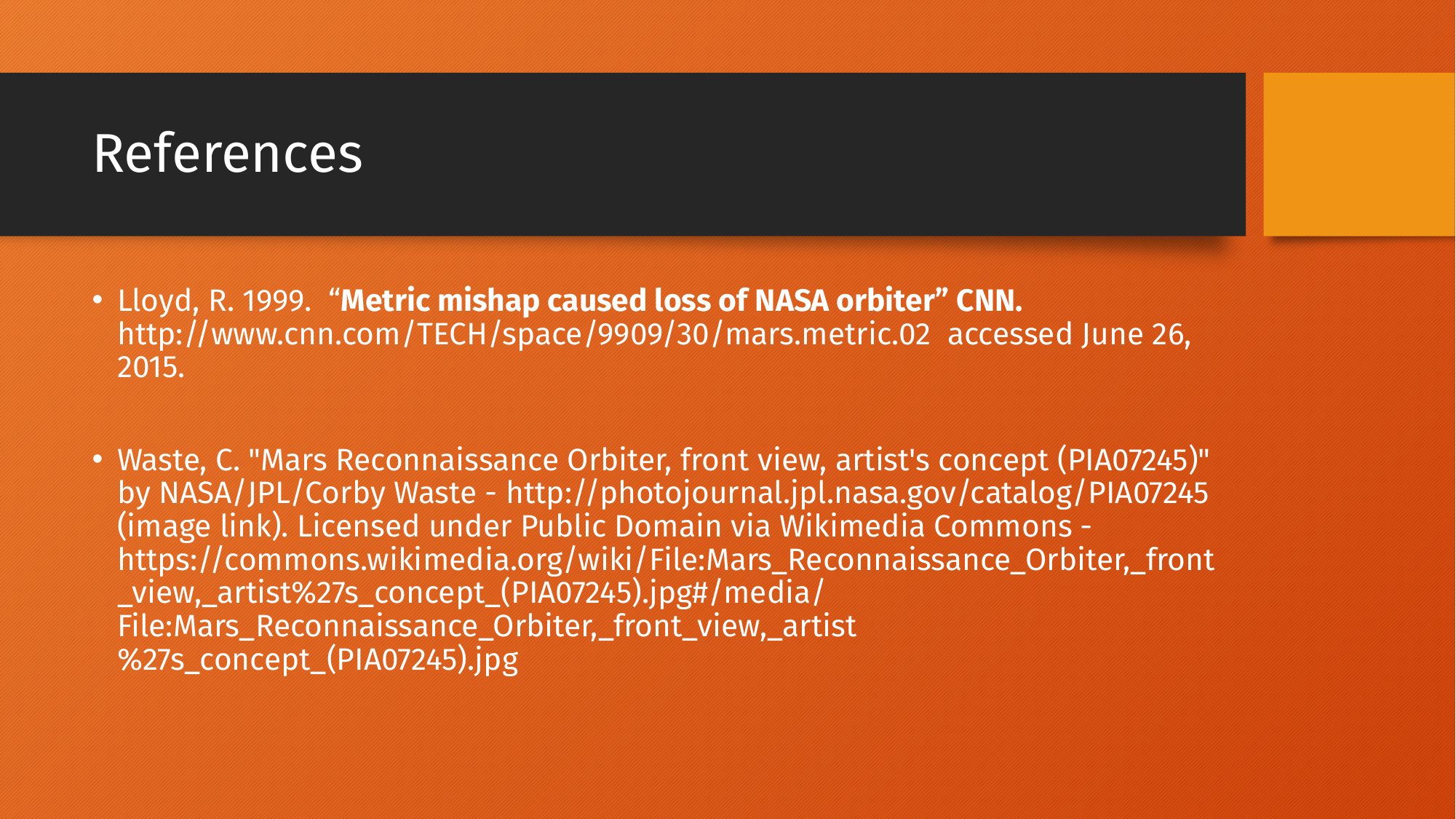

# References
Lloyd, R. 1999.  “Metric mishap caused loss of NASA orbiter” CNN. http://www.cnn.com/TECH/space/9909/30/mars.metric.02  accessed June 26, 2015.

Waste, C. "Mars Reconnaissance Orbiter, front view, artist's concept (PIA07245)" by NASA/JPL/Corby Waste - http://photojournal.jpl.nasa.gov/catalog/PIA07245 (image link). Licensed under Public Domain via Wikimedia Commons - https://commons.wikimedia.org/wiki/File:Mars_Reconnaissance_Orbiter,_front_view,_artist%27s_concept_(PIA07245).jpg#/media/File:Mars_Reconnaissance_Orbiter,_front_view,_artist%27s_concept_(PIA07245).jpg